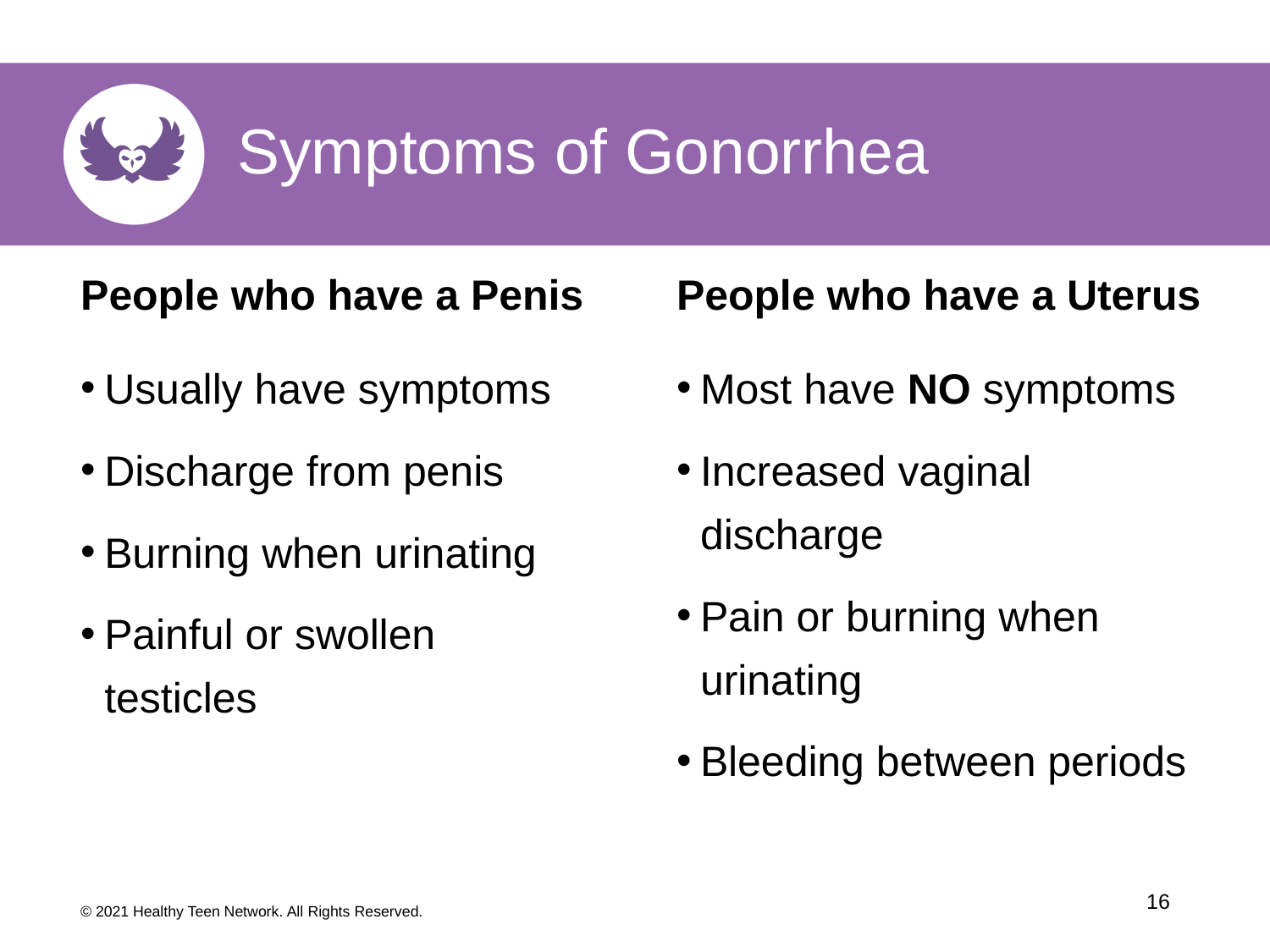

Symptoms of Gonorrhea
Symptoms of Gonorrhea
People who have a Uterus

People who have a Penis
Usually have symptoms
Discharge from penis
Burning when urinating
Painful or swollen testicles

Most have NO symptoms
Increased vaginal discharge
Pain or burning when urinating
Bleeding between periods